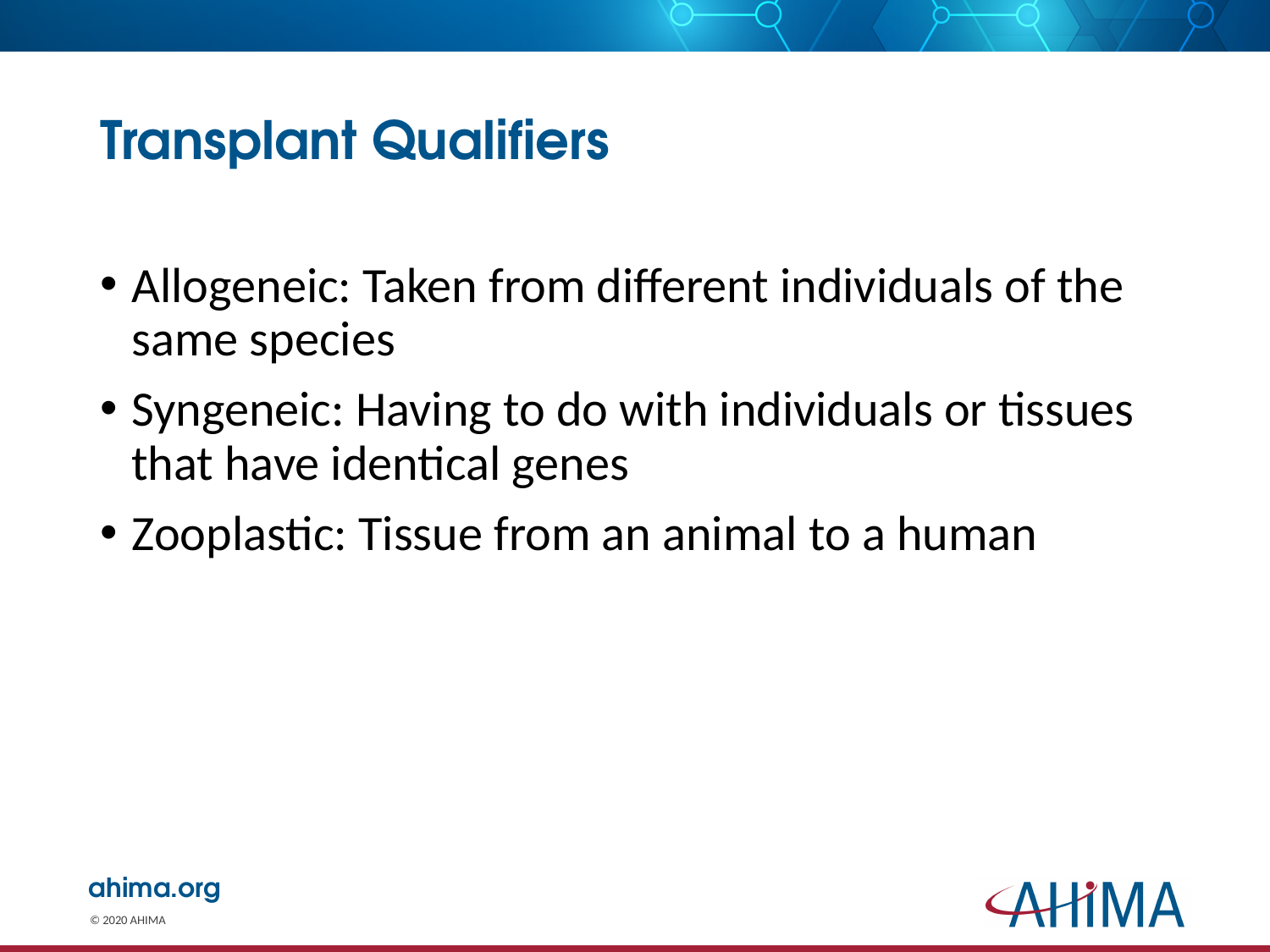

# Transplant Qualifiers
Allogeneic: Taken from different individuals of the same species
Syngeneic: Having to do with individuals or tissues that have identical genes
Zooplastic: Tissue from an animal to a human